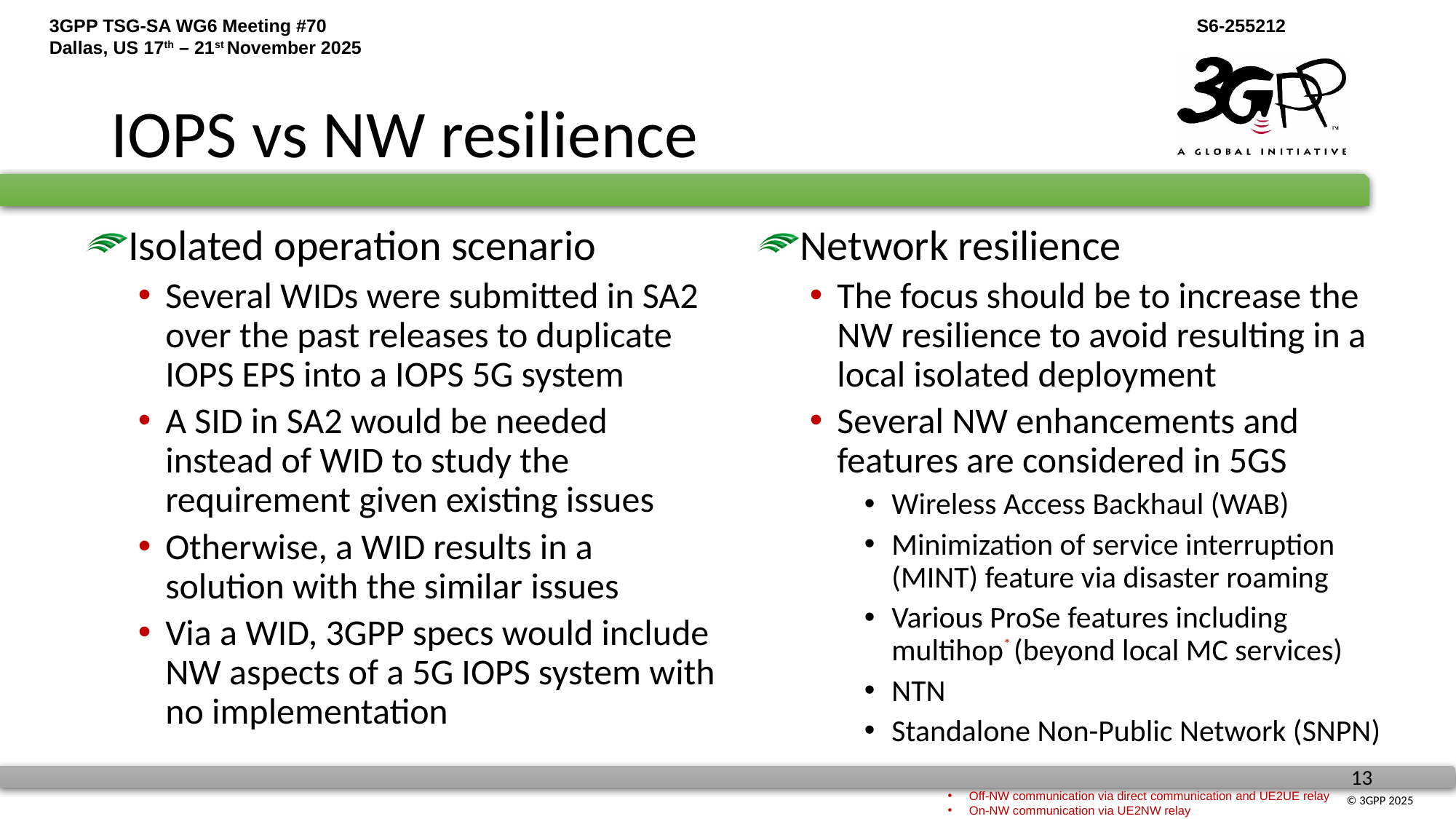

# IOPS vs NW resilience
Isolated operation scenario
Several WIDs were submitted in SA2 over the past releases to duplicate IOPS EPS into a IOPS 5G system
A SID in SA2 would be needed instead of WID to study the requirement given existing issues
Otherwise, a WID results in a solution with the similar issues
Via a WID, 3GPP specs would include NW aspects of a 5G IOPS system with no implementation
Network resilience
The focus should be to increase the NW resilience to avoid resulting in a local isolated deployment
Several NW enhancements and features are considered in 5GS
Wireless Access Backhaul (WAB)
Minimization of service interruption (MINT) feature via disaster roaming
Various ProSe features including multihop* (beyond local MC services)
NTN
Standalone Non-Public Network (SNPN)

Off-NW communication via direct communication and UE2UE relay
On-NW communication via UE2NW relay